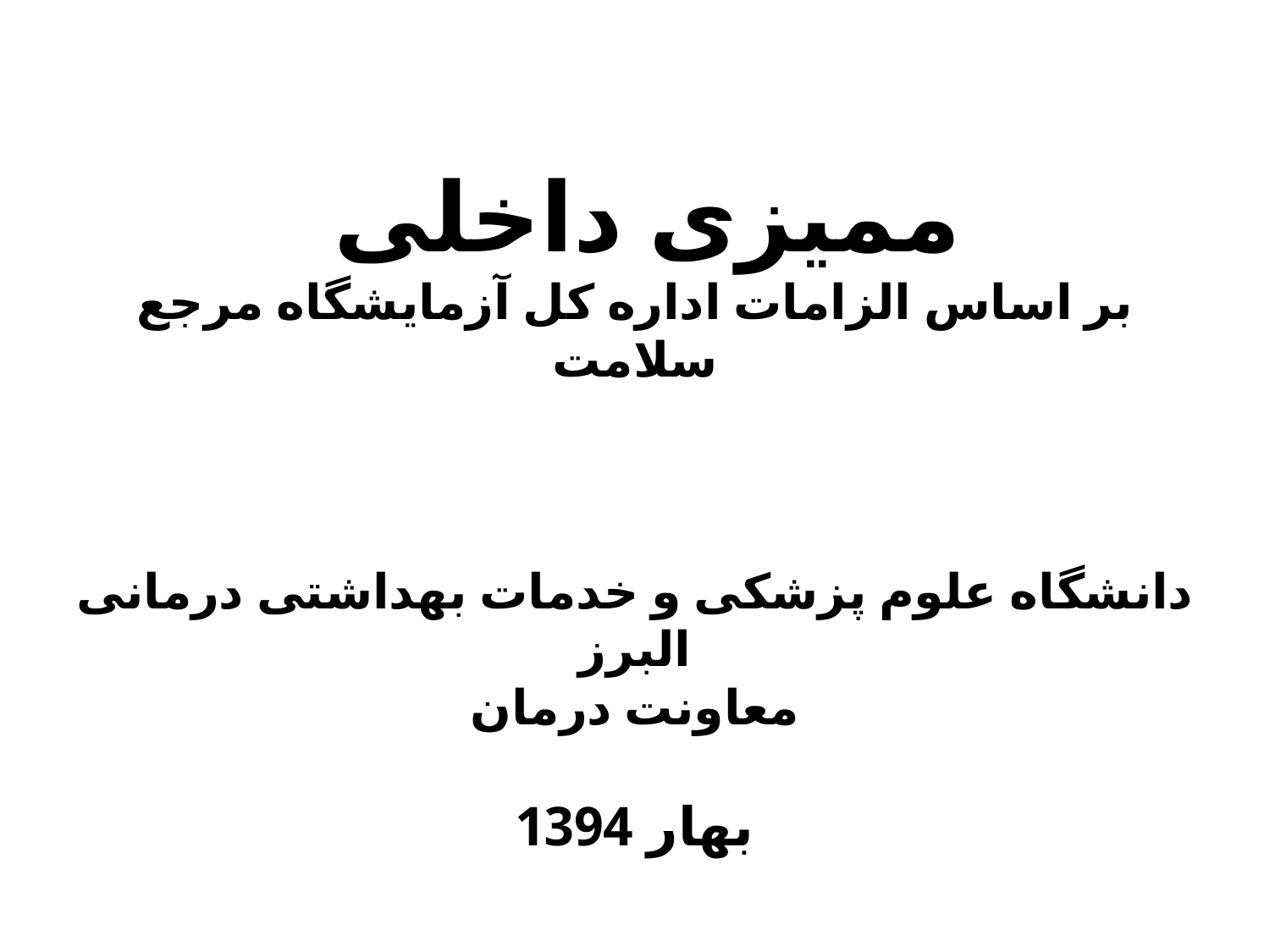

# ممیزی داخلی بر اساس الزامات اداره کل آزمایشگاه مرجع سلامت دانشگاه علوم پزشکی و خدمات بهداشتی درمانی البرز معاونت درمان بهار 1394